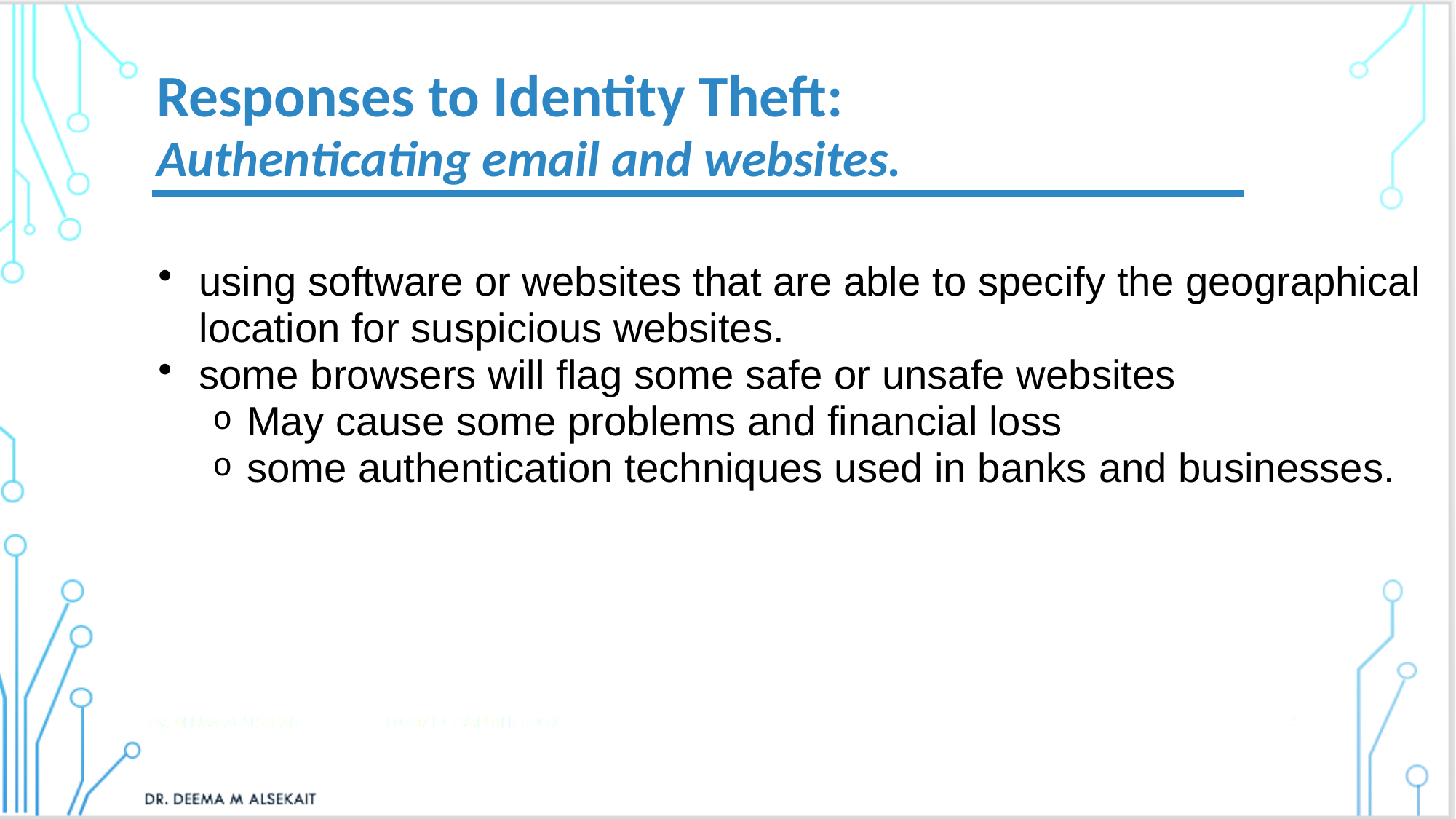

# Responses to Identity Theft: Authenticating email and websites.
using software or websites that are able to specify the geographical location for suspicious websites.
some browsers will flag some safe or unsafe websites
May cause some problems and financial loss
some authentication techniques used in banks and businesses.